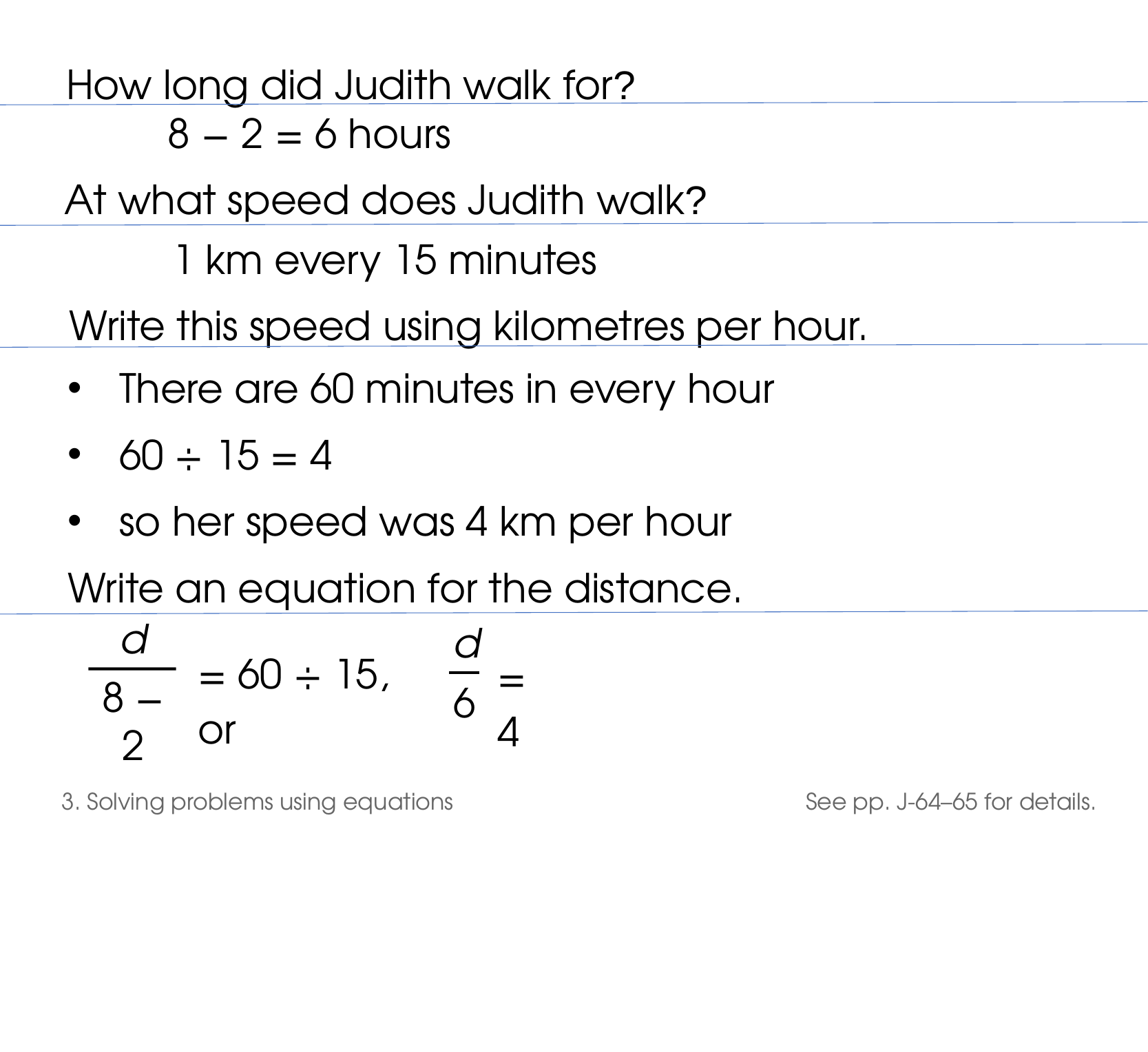

How long did Judith walk for?
	8 − 2 = 6 hours
At what speed does Judith walk?
	1 km every 15 minutes
Write this speed using kilometres per hour.
There are 60 minutes in every hour
60 ÷ 15 = 4
so her speed was 4 km per hour
Write an equation for the distance.
d
d
= 4
6
= 60 ÷ 15, or
8 − 2
3. Solving problems using equations
See pp. J-64–65 for details.